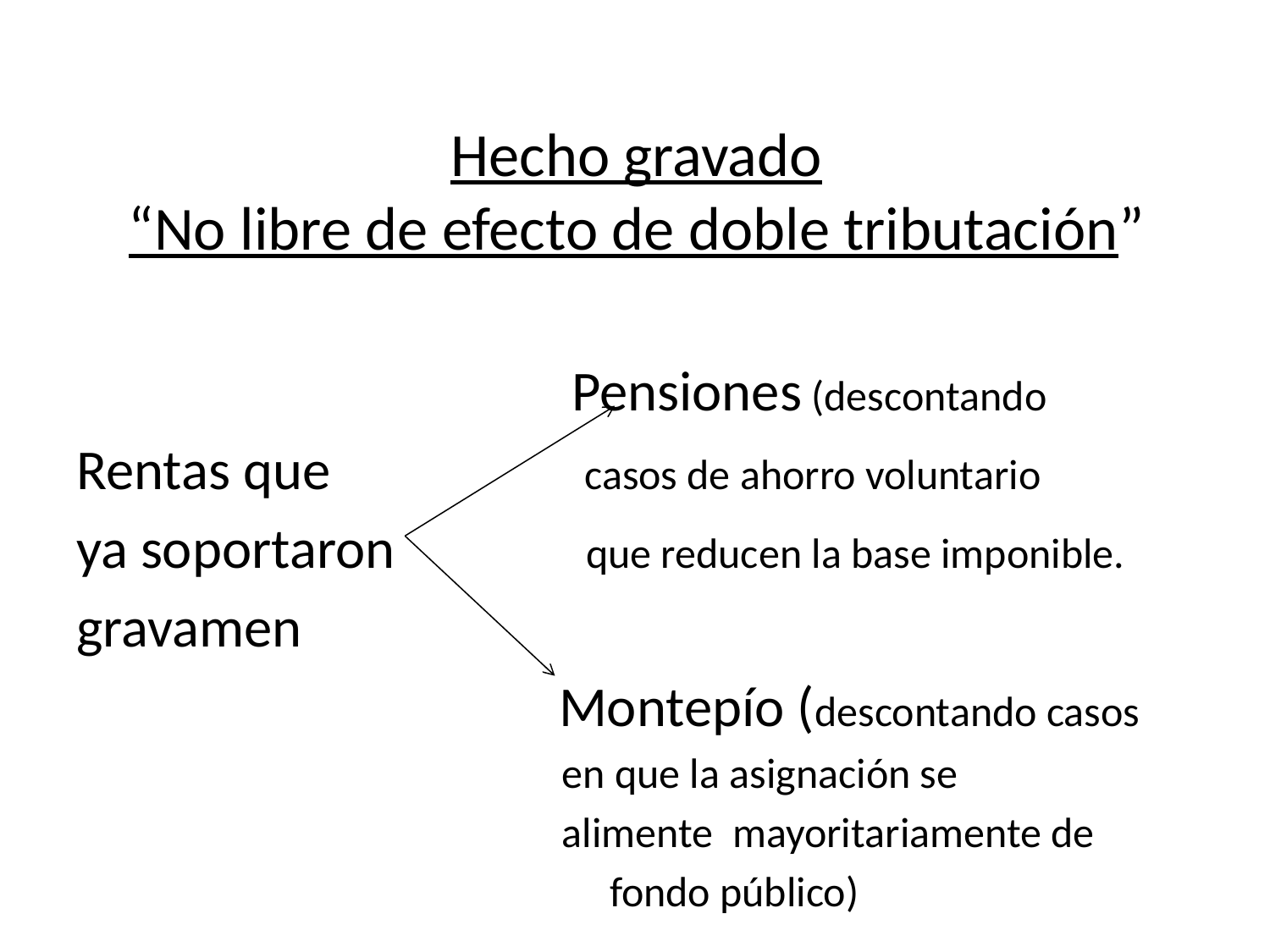

# Hecho gravado “No libre de efecto de doble tributación”

                                       Pensiones (descontando
Rentas que                    casos de ahorro voluntario
ya soportaron               que reducen la base imponible.
gravamen
                                      Montepío (descontando casos
                                                   en que la asignación se
                                                   alimente  mayoritariamente de
				           fondo público)